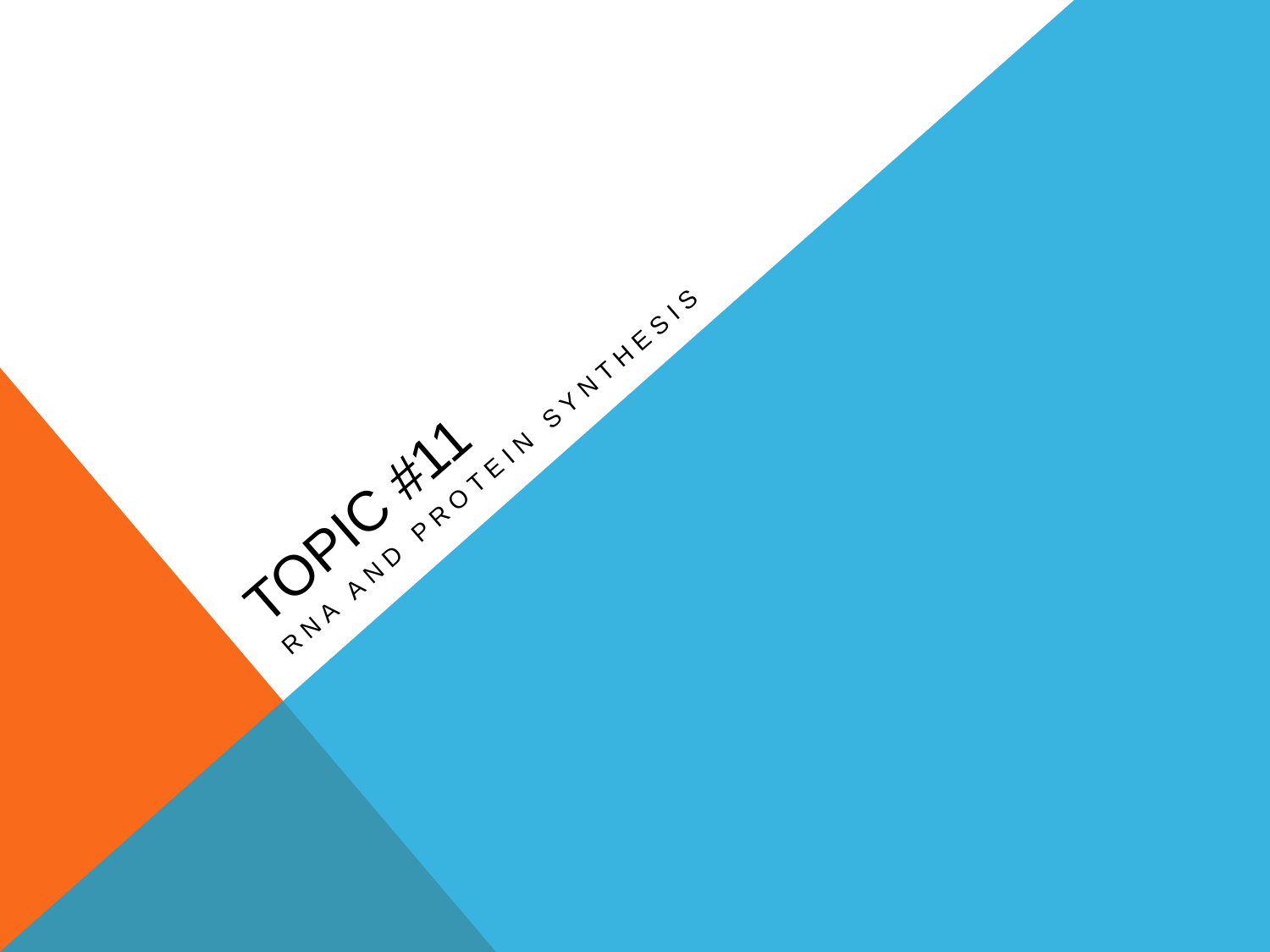

# Topic #11
RNA and Protein Synthesis